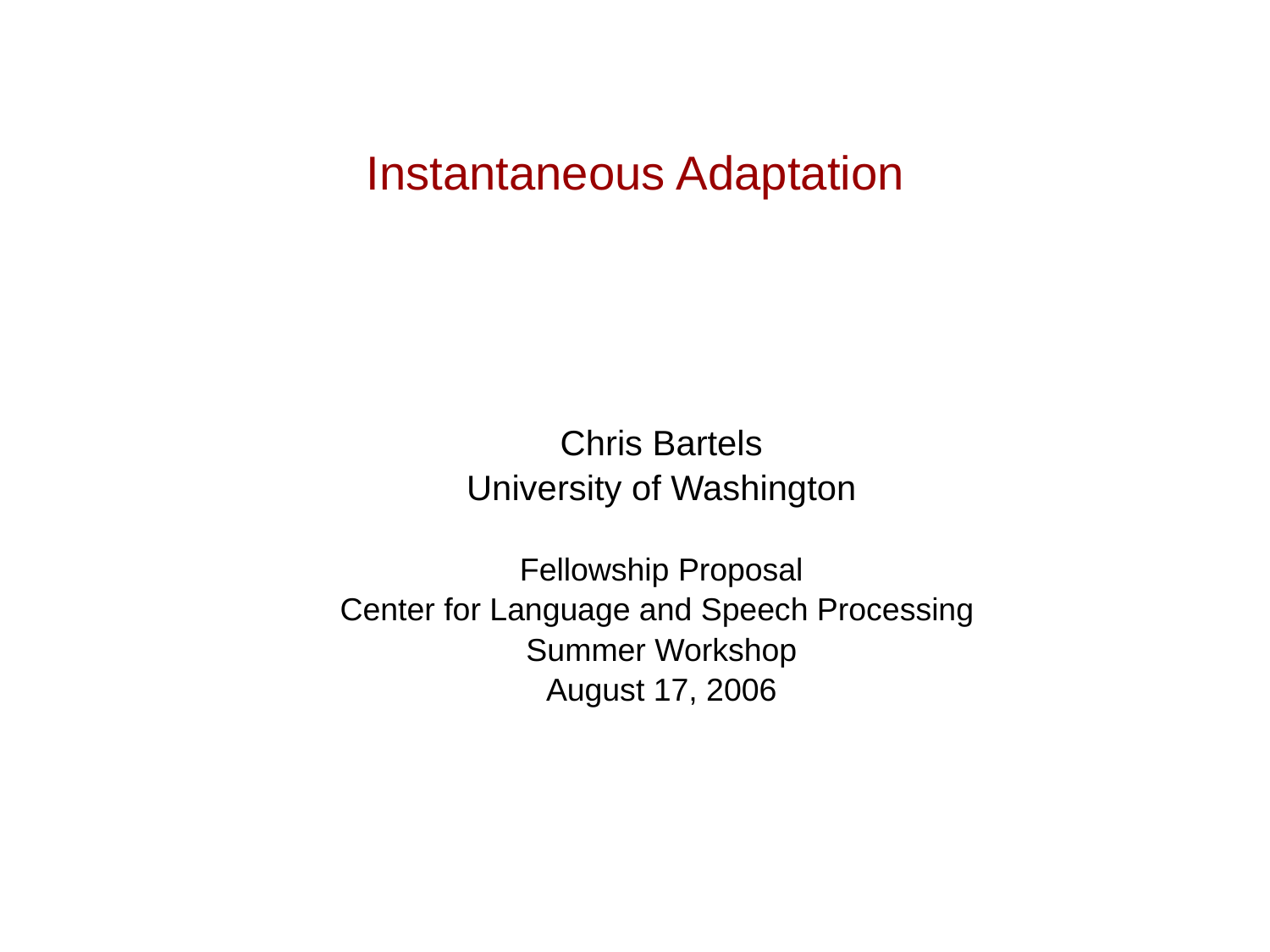

# Instantaneous Adaptation
Chris Bartels
University of Washington

Fellowship Proposal
Center for Language and Speech Processing
Summer Workshop
August 17, 2006